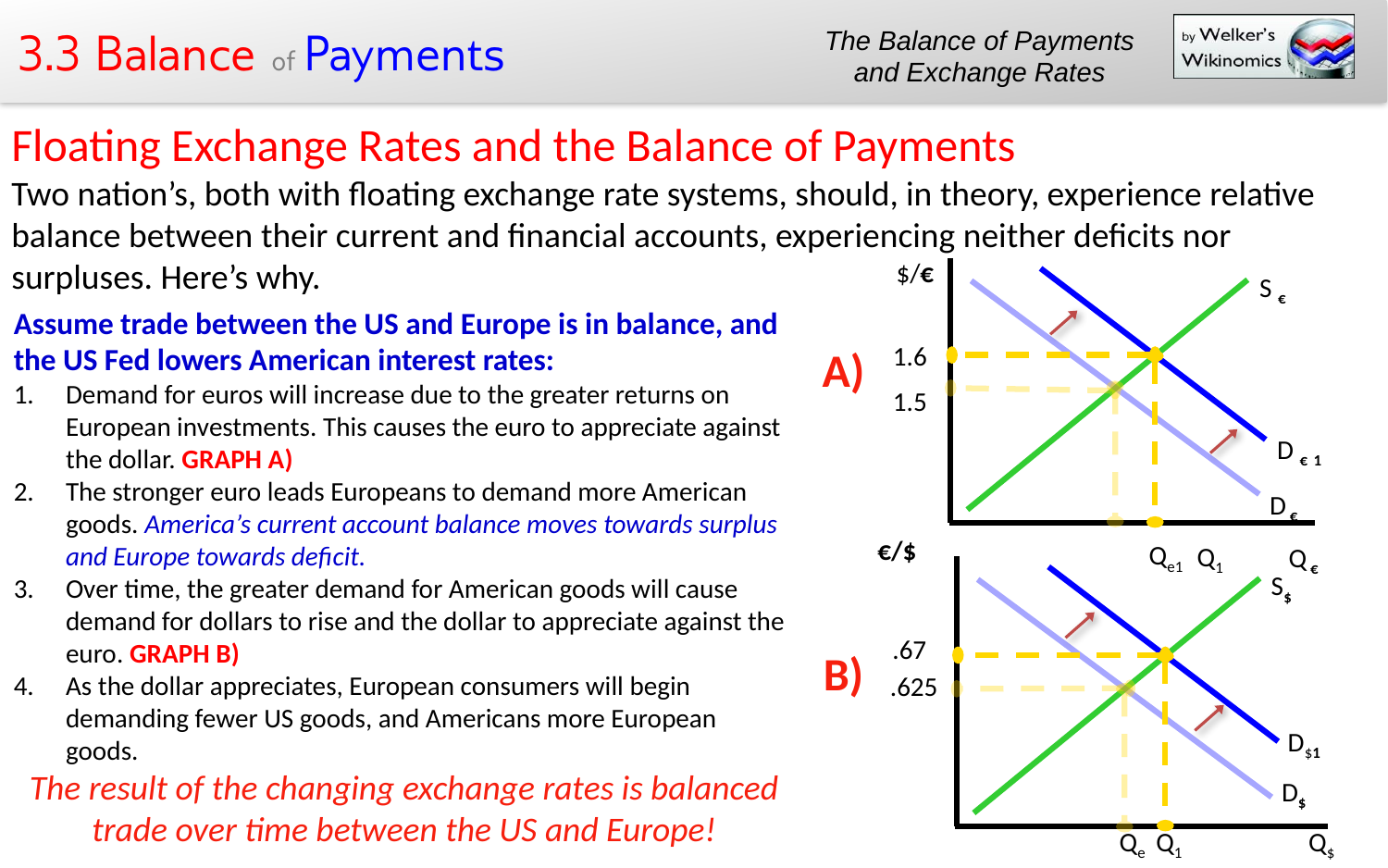

The Balance of Payments and Exchange Rates
Floating Exchange Rates and the Balance of Payments
Two nation’s, both with floating exchange rate systems, should, in theory, experience relative balance between their current and financial accounts, experiencing neither deficits nor surpluses. Here’s why.
$/€
S €
D €
1.6
1.5
D € 1
Qe1
Q1
Q €
A)
Assume trade between the US and Europe is in balance, and the US Fed lowers American interest rates:
Demand for euros will increase due to the greater returns on European investments. This causes the euro to appreciate against the dollar. GRAPH A)
The stronger euro leads Europeans to demand more American goods. America’s current account balance moves towards surplus and Europe towards deficit.
Over time, the greater demand for American goods will cause demand for dollars to rise and the dollar to appreciate against the euro. GRAPH B)
As the dollar appreciates, European consumers will begin demanding fewer US goods, and Americans more European goods.
The result of the changing exchange rates is balanced trade over time between the US and Europe!
€/$
S$
.67
.625
D$1
D$
Qe
Q1
Q$
B)